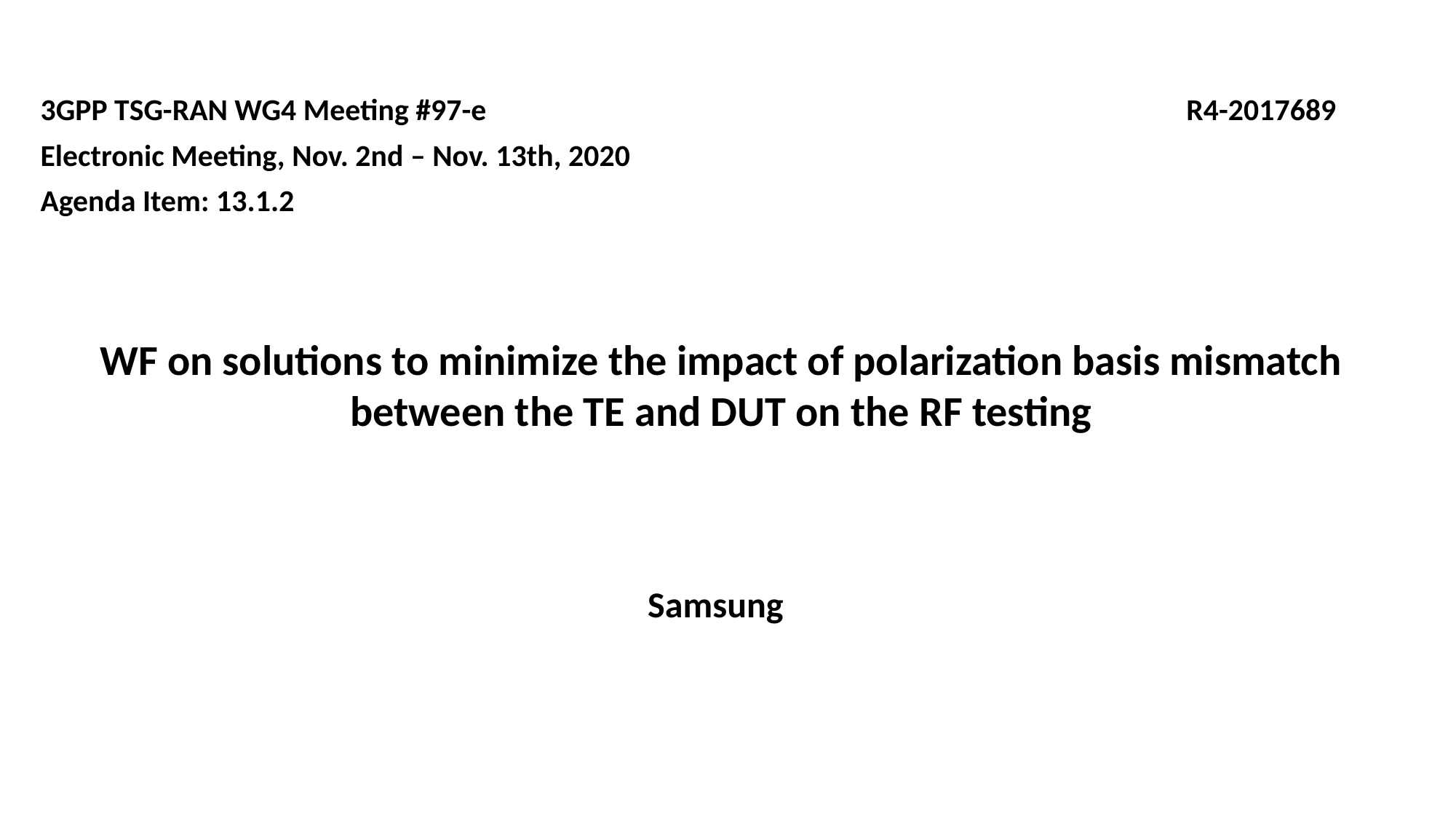

3GPP TSG-RAN WG4 Meeting #97-e	                                                                                       R4-2017689
Electronic Meeting, Nov. 2nd – Nov. 13th, 2020
Agenda Item: 13.1.2
WF on solutions to minimize the impact of polarization basis mismatch between the TE and DUT on the RF testing
Samsung